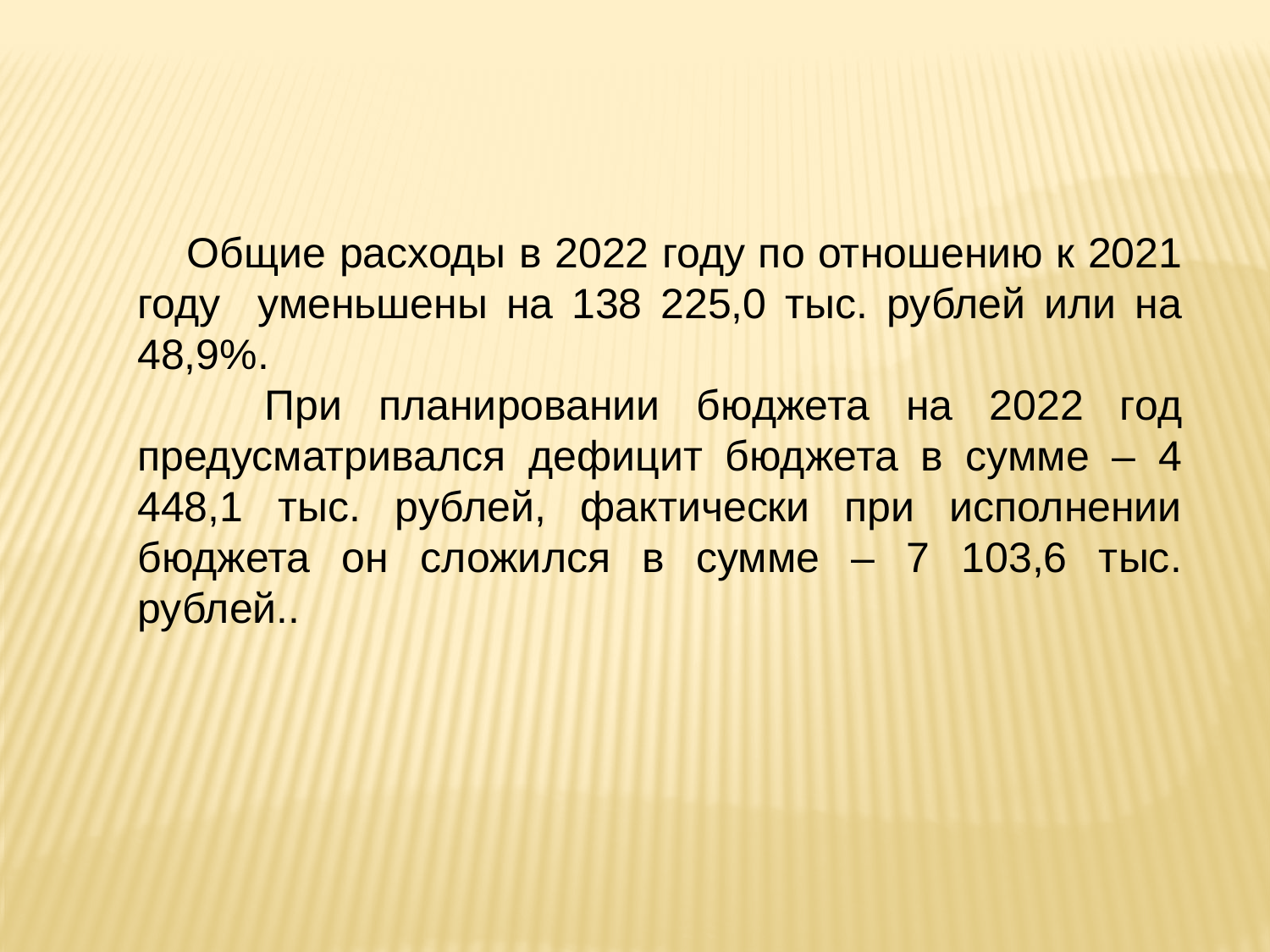

Общие расходы в 2022 году по отношению к 2021 году  уменьшены на 138 225,0 тыс. рублей или на 48,9%.
	При планировании бюджета на 2022 год предусматривался дефицит бюджета в сумме – 4 448,1 тыс. рублей, фактически при исполнении бюджета он сложился в сумме – 7 103,6 тыс. рублей..